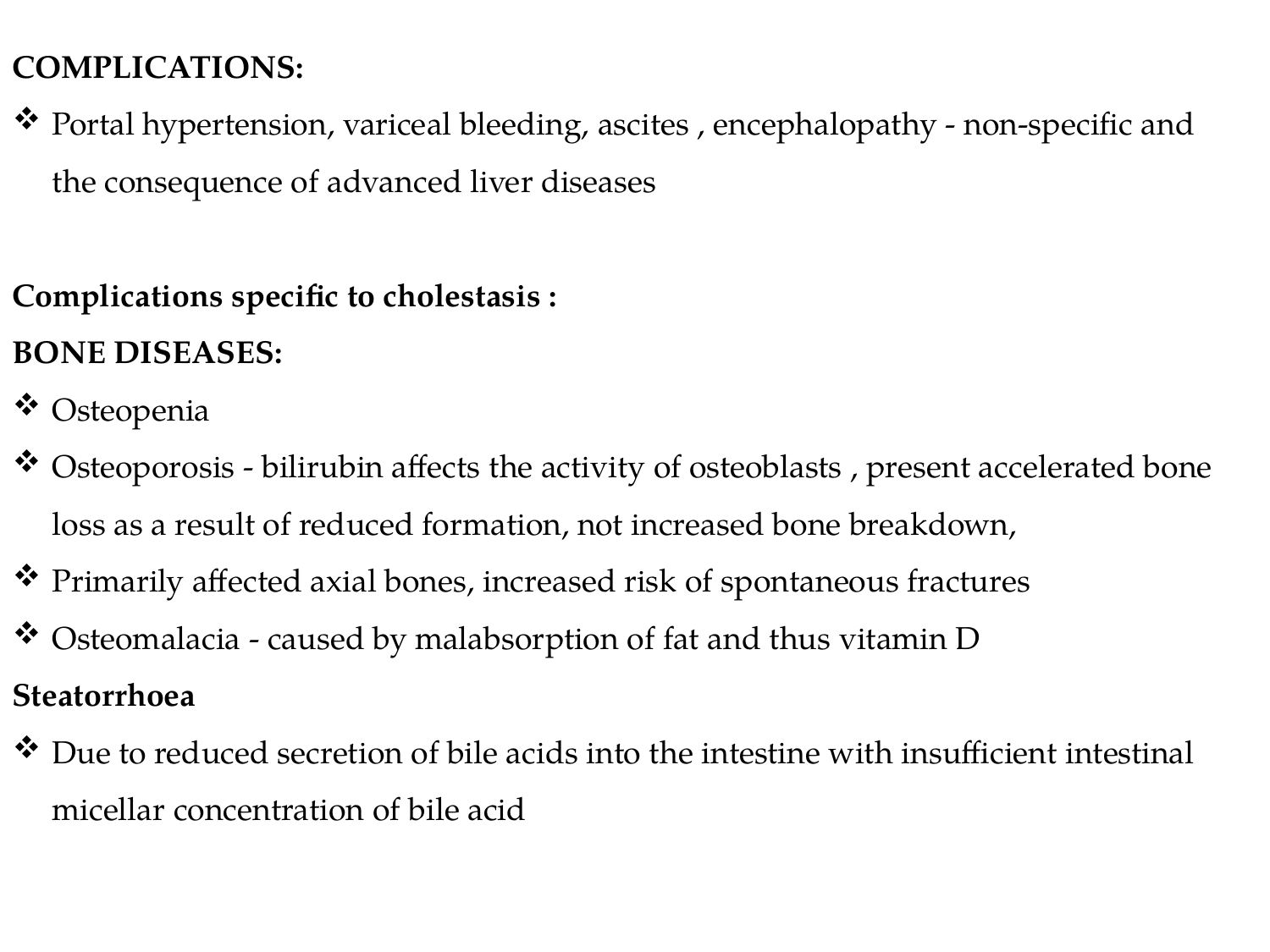

COMPLICATIONS:
Portal hypertension, variceal bleeding, ascites , encephalopathy - non-specific and the consequence of advanced liver diseases

Complications specific to cholestasis :
BONE DISEASES:
Osteopenia
Osteoporosis - bilirubin affects the activity of osteoblasts , present accelerated bone loss as a result of reduced formation, not increased bone breakdown,
Primarily affected axial bones, increased risk of spontaneous fractures
Osteomalacia - caused by malabsorption of fat and thus vitamin D
Steatorrhoea
Due to reduced secretion of bile acids into the intestine with insufficient intestinal micellar concentration of bile acid